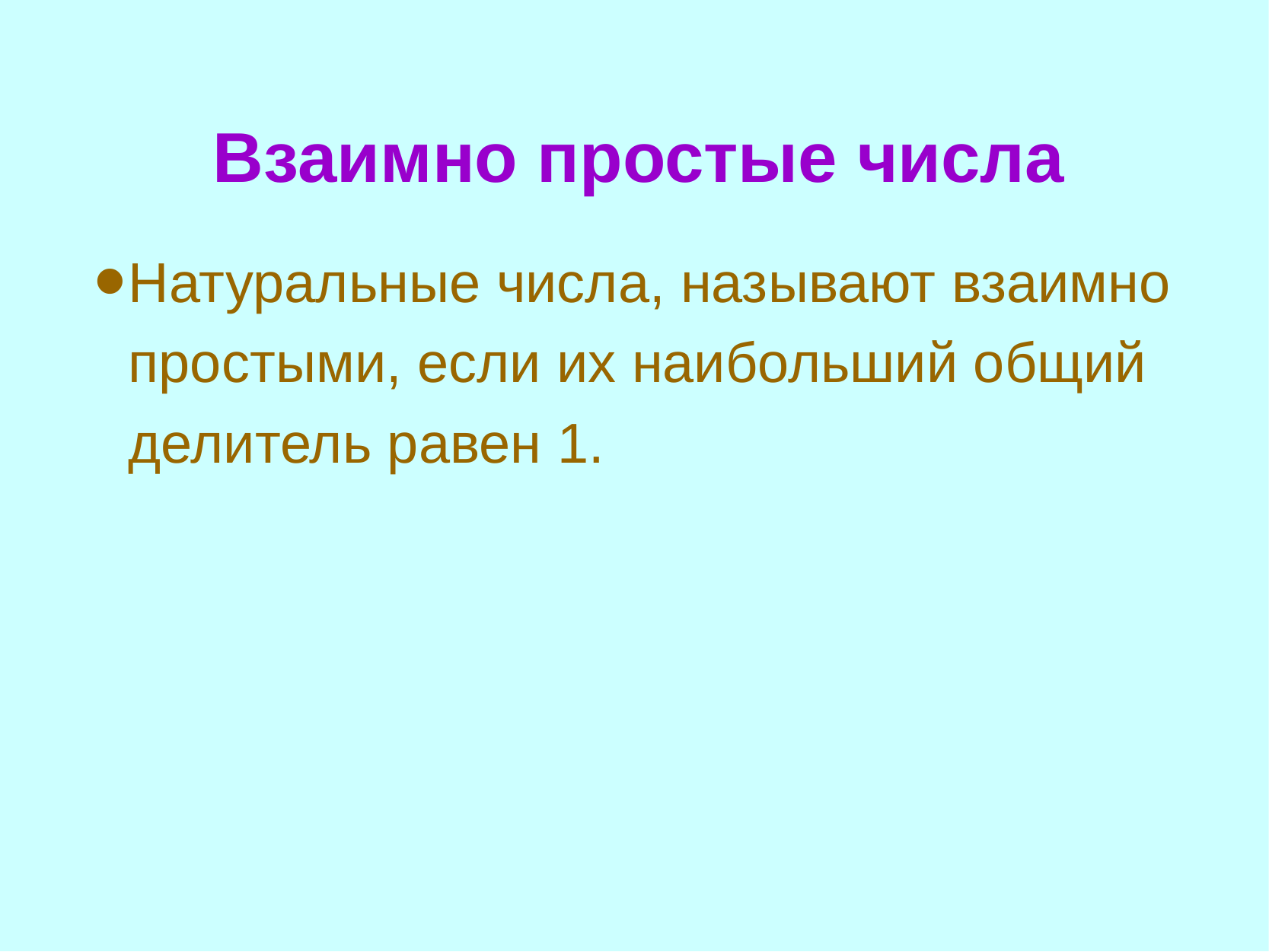

# Взаимно простые числа
Натуральные числа, называют взаимно простыми, если их наибольший общий делитель равен 1.